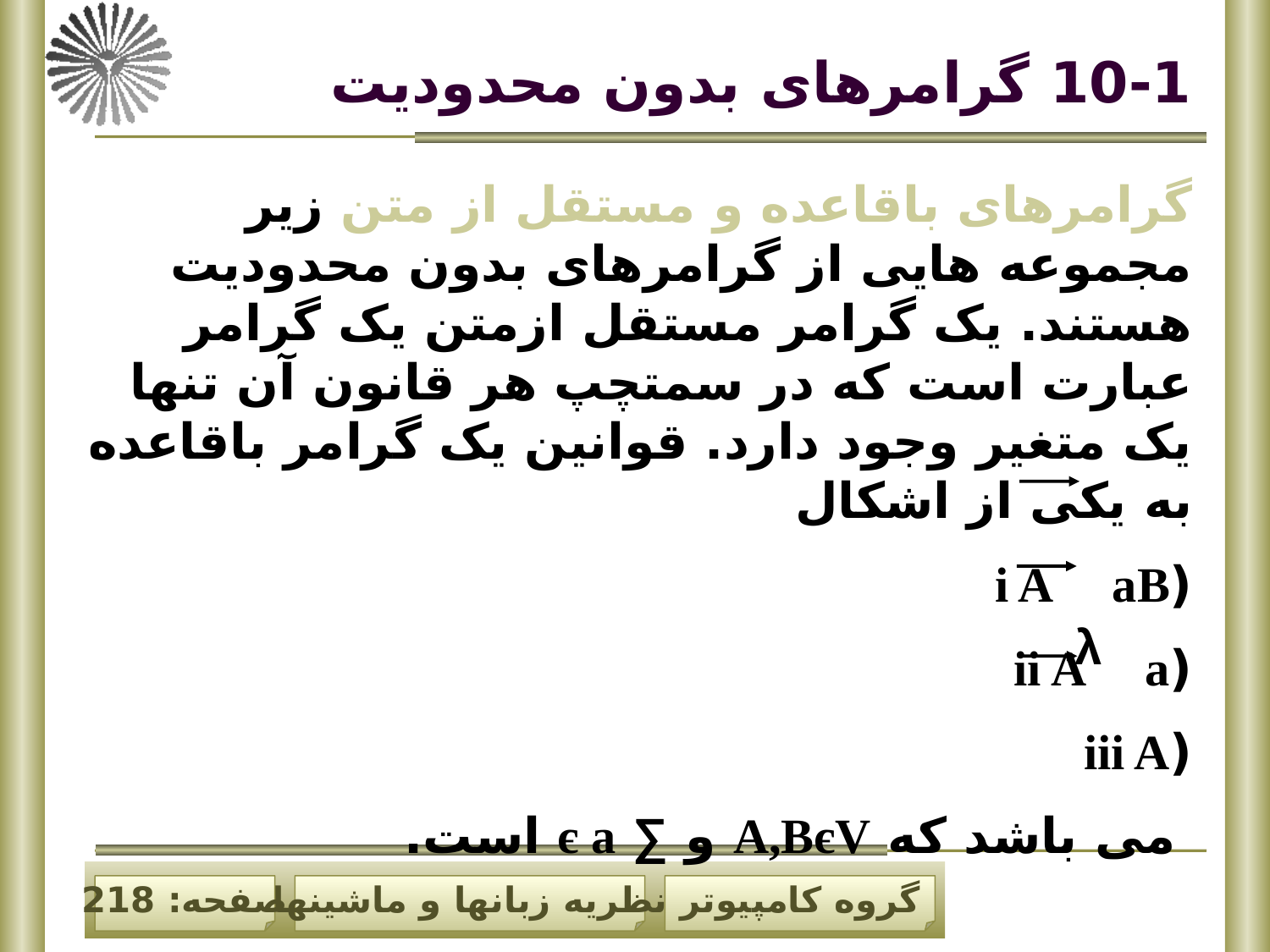

# 10-1 گرامرهای بدون محدودیت
گرامرهای باقاعده و مستقل از متن زیر مجموعه هایی از گرامرهای بدون محدودیت هستند. یک گرامر مستقل ازمتن یک گرامر عبارت است که در سمتچپ هر قانون آن تنها یک متغیر وجود دارد. قوانین یک گرامر باقاعده به یکی از اشکال
(i A     aB
(ii A     a
(iii A
 می باشد که A,BєV و ∑ є a است.

λ